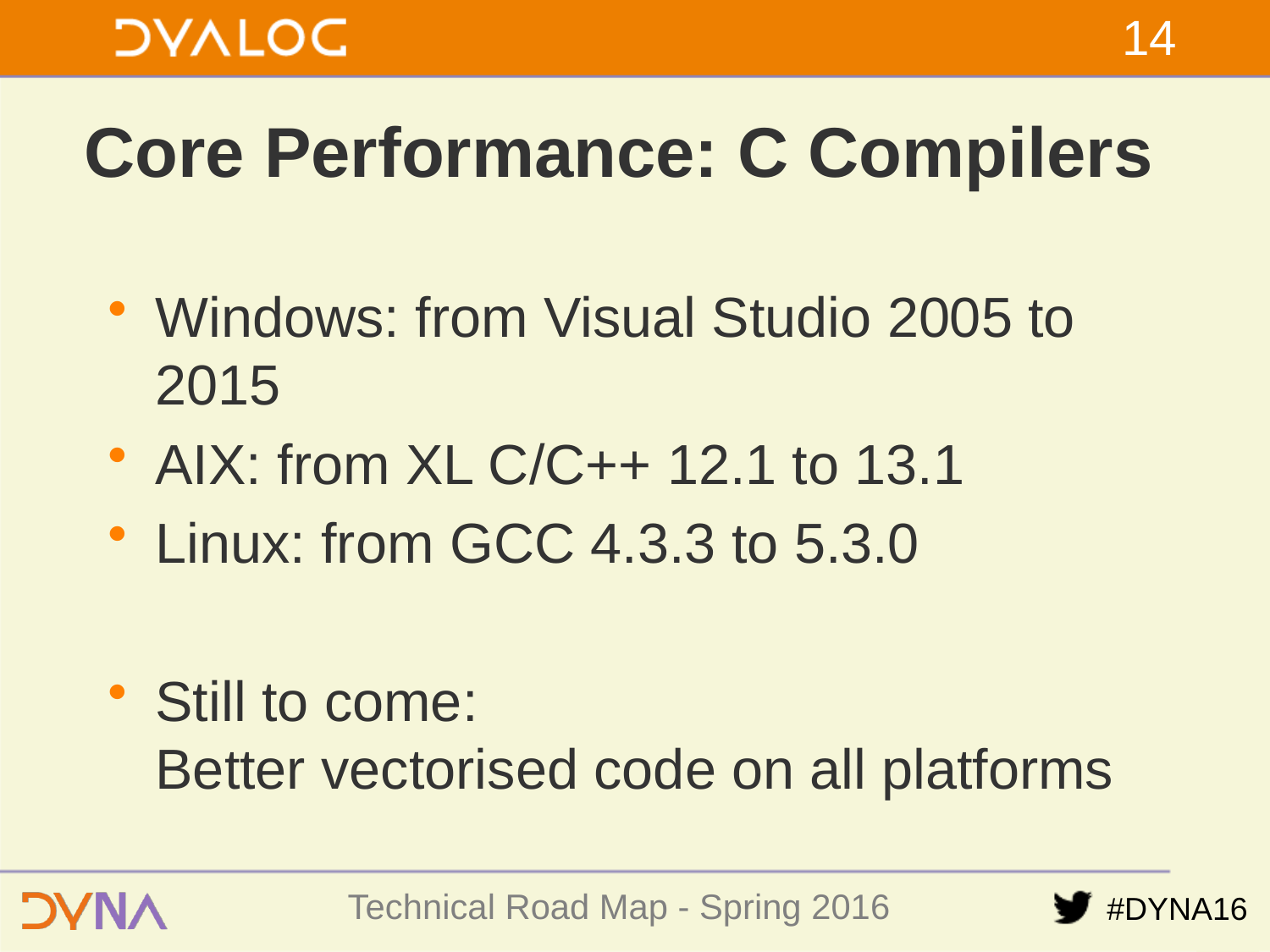

14
# Core Performance: C Compilers
Windows: from Visual Studio 2005 to 2015
AIX: from XL C/C++ 12.1 to 13.1
Linux: from GCC 4.3.3 to 5.3.0

Still to come:
Better vectorised code on all platforms
Technical Road Map - Spring 2016